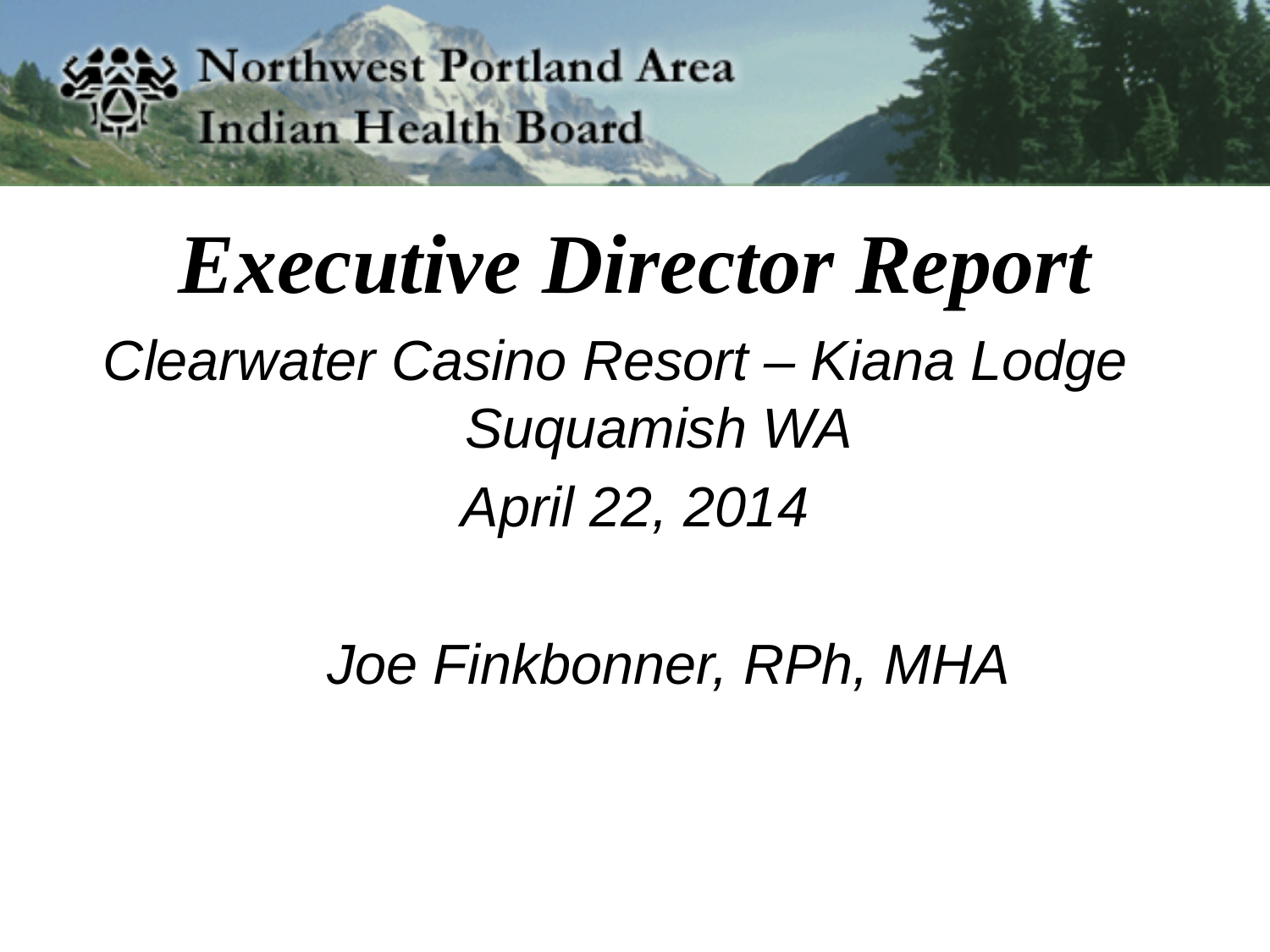

# Executive Director Report
Clearwater Casino Resort – Kiana Lodge	Suquamish WA
April 22, 2014

                Joe Finkbonner, RPh, MHA